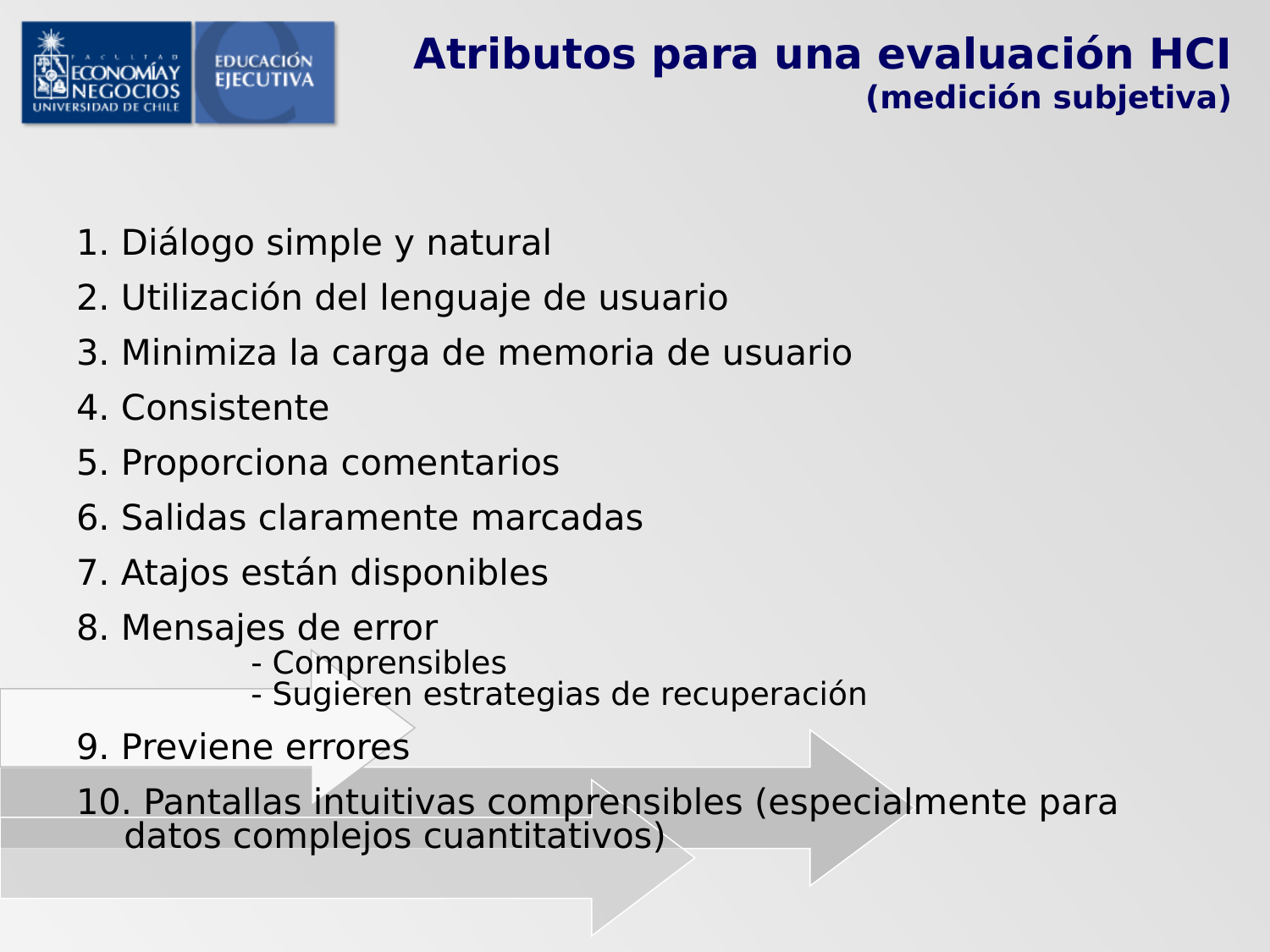

# Atributos para una evaluación HCI (medición subjetiva)
1. Diálogo simple y natural
2. Utilización del lenguaje de usuario
3. Minimiza la carga de memoria de usuario
4. Consistente
5. Proporciona comentarios
6. Salidas claramente marcadas
7. Atajos están disponibles
8. Mensajes de error
	- Comprensibles
	- Sugieren estrategias de recuperación
9. Previene errores
10. Pantallas intuitivas comprensibles (especialmente para datos complejos cuantitativos)